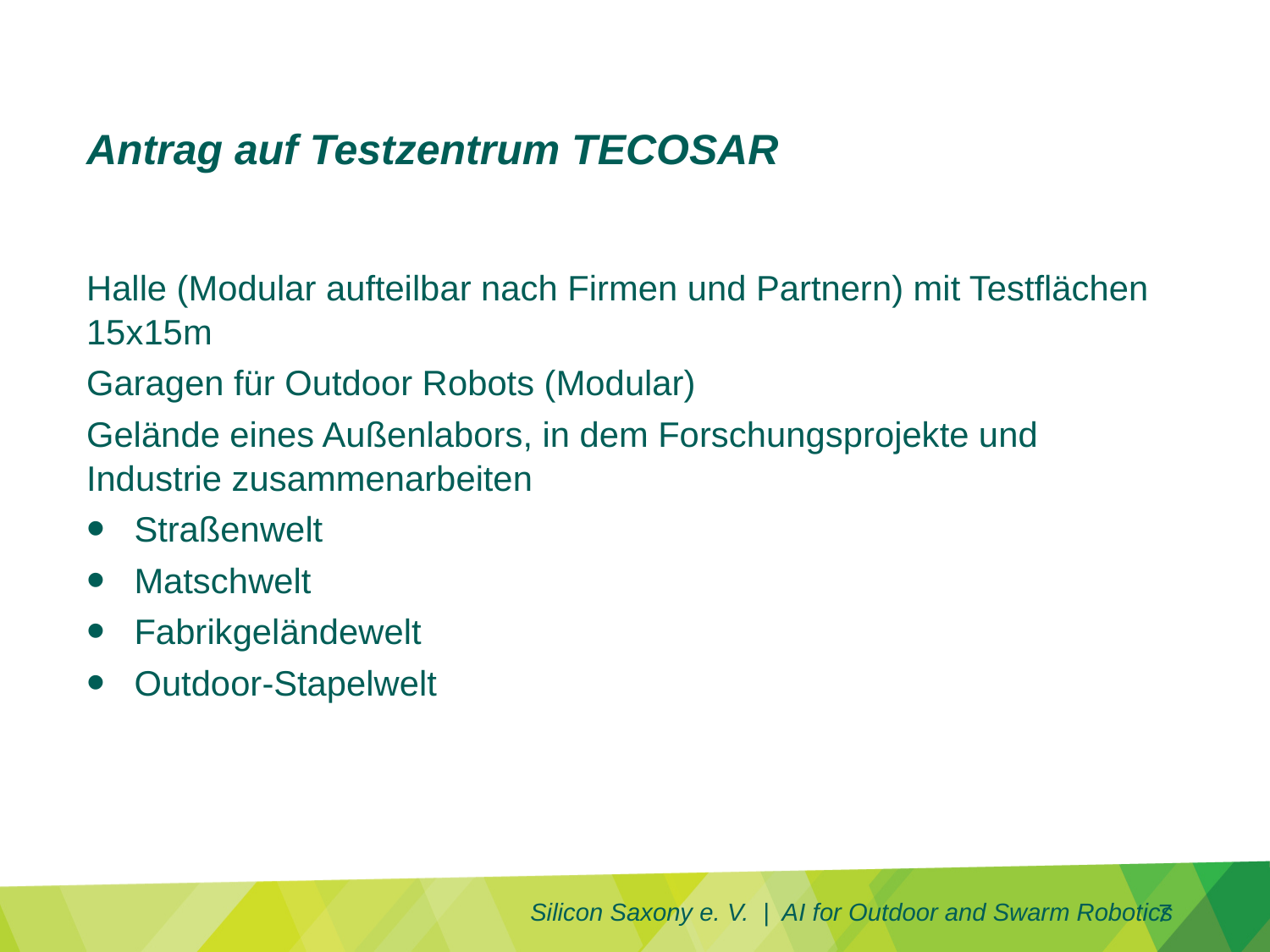

Antrag auf Testzentrum TECOSAR

Halle (Modular aufteilbar nach Firmen und Partnern) mit Testflächen 15x15m
Garagen für Outdoor Robots (Modular)
Gelände eines Außenlabors, in dem Forschungsprojekte und Industrie zusammenarbeiten
Straßenwelt
Matschwelt
Fabrikgeländewelt
Outdoor-Stapelwelt